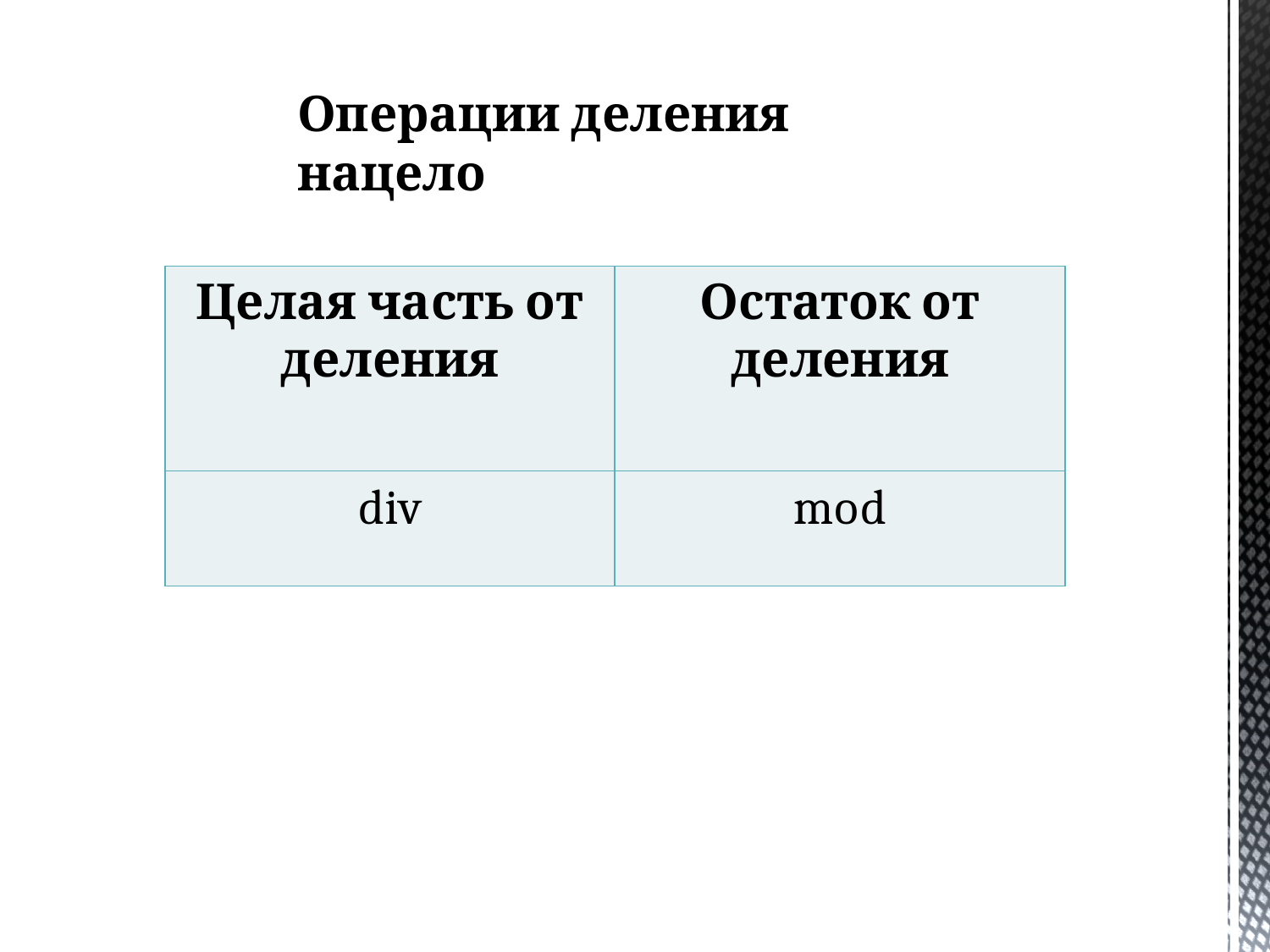

Операции деления нацело
| Целая часть от деления | Остаток от деления |
| --- | --- |
| div | mod |